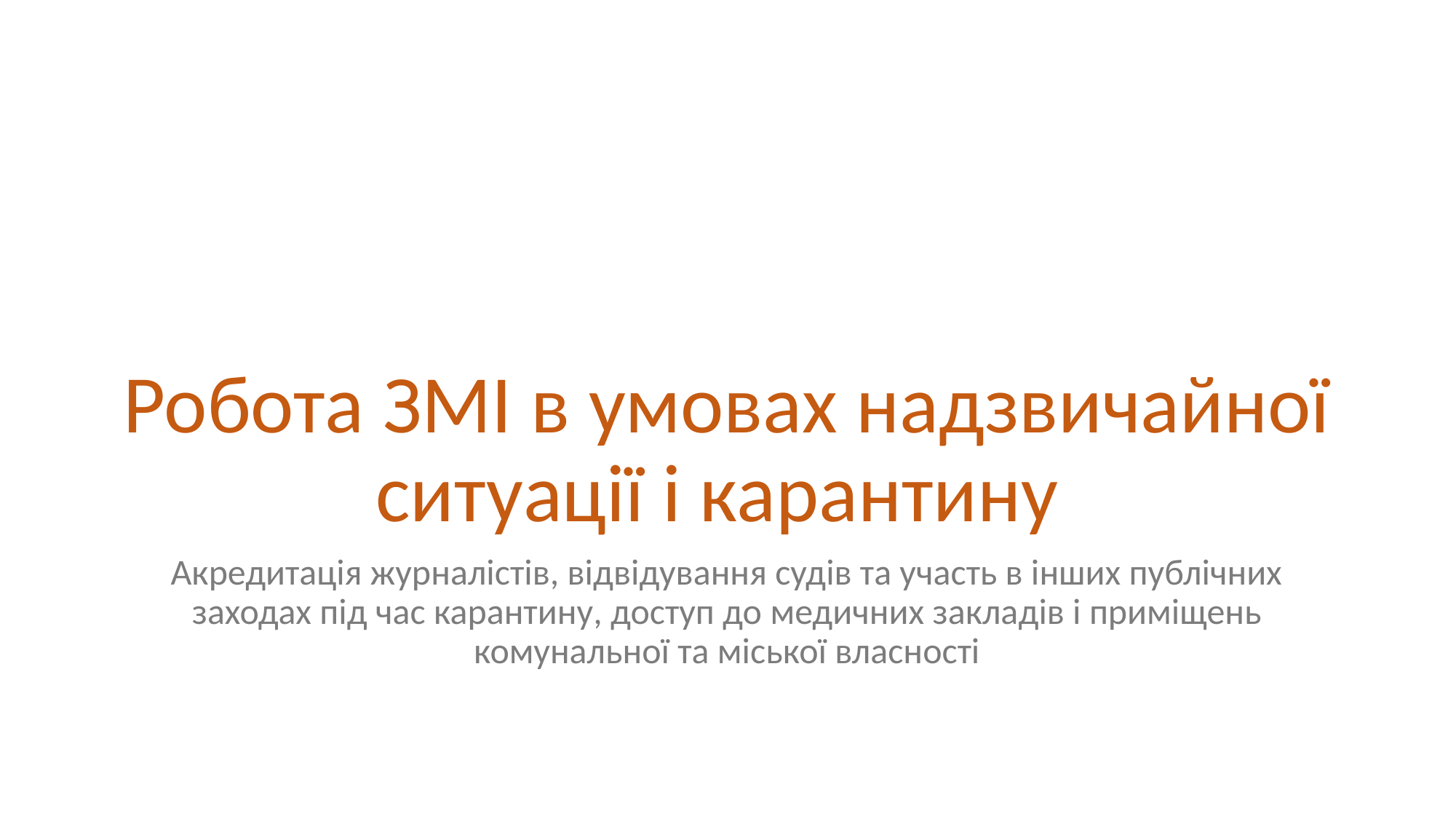

# Робота ЗМІ в умовах надзвичайної ситуації і карантину
Акредитація журналістів, відвідування судів та участь в інших публічних заходах під час карантину, доступ до медичних закладів і приміщень комунальної та міської власності